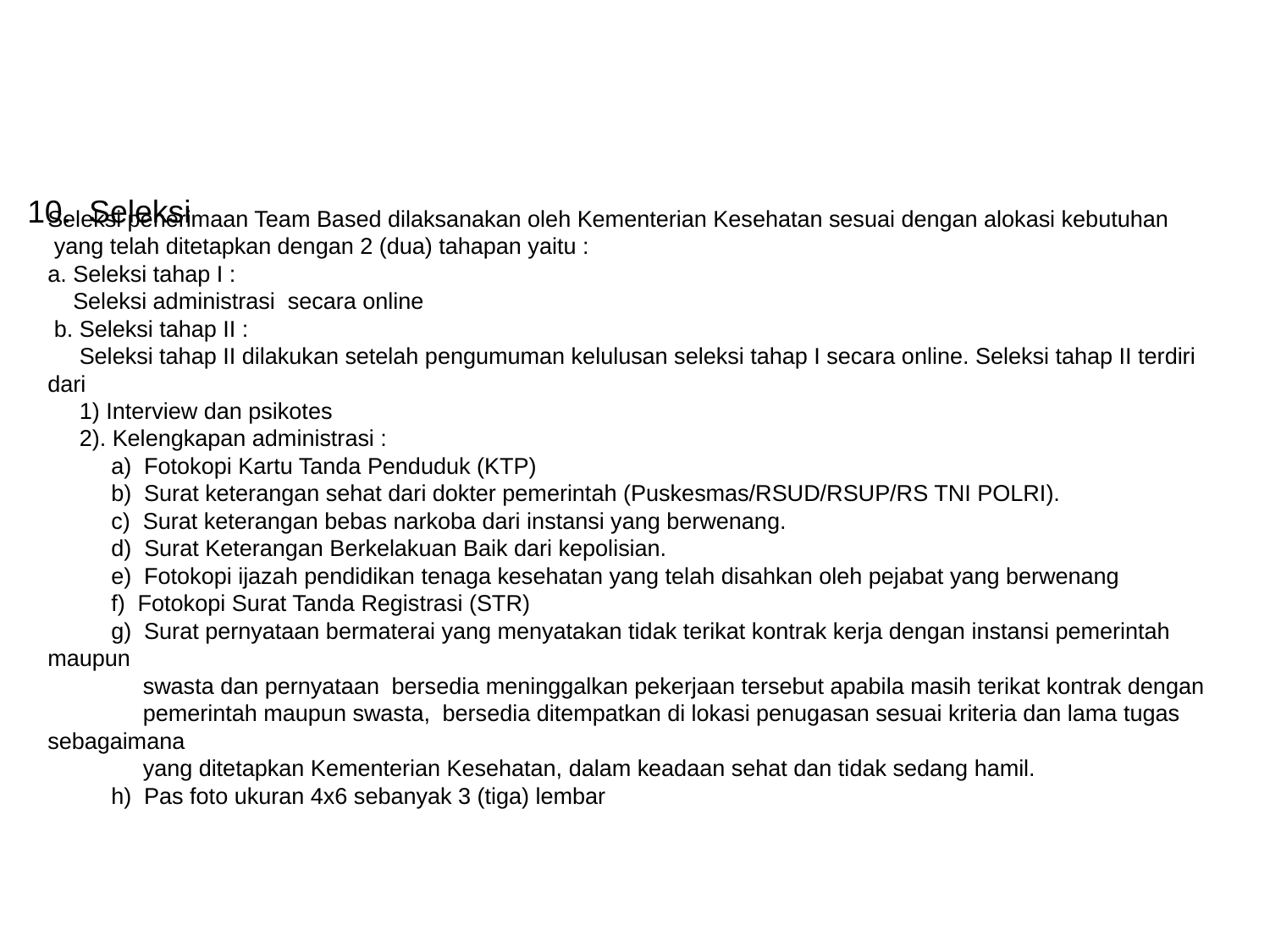

10.  Seleksi
Seleksi penerimaan Team Based dilaksanakan oleh Kementerian Kesehatan sesuai dengan alokasi kebutuhan
 yang telah ditetapkan dengan 2 (dua) tahapan yaitu :
a. Seleksi tahap I :
    Seleksi administrasi  secara online
 b. Seleksi tahap II :
     Seleksi tahap II dilakukan setelah pengumuman kelulusan seleksi tahap I secara online. Seleksi tahap II terdiri dari
     1) Interview dan psikotes
     2). Kelengkapan administrasi :
          a)  Fotokopi Kartu Tanda Penduduk (KTP)
          b)  Surat keterangan sehat dari dokter pemerintah (Puskesmas/RSUD/RSUP/RS TNI POLRI).
          c)  Surat keterangan bebas narkoba dari instansi yang berwenang.
          d)  Surat Keterangan Berkelakuan Baik dari kepolisian.
          e)  Fotokopi ijazah pendidikan tenaga kesehatan yang telah disahkan oleh pejabat yang berwenang
          f)  Fotokopi Surat Tanda Registrasi (STR)
          g)  Surat pernyataan bermaterai yang menyatakan tidak terikat kontrak kerja dengan instansi pemerintah maupun
               swasta dan pernyataan  bersedia meninggalkan pekerjaan tersebut apabila masih terikat kontrak dengan
               pemerintah maupun swasta,  bersedia ditempatkan di lokasi penugasan sesuai kriteria dan lama tugas sebagaimana
               yang ditetapkan Kementerian Kesehatan, dalam keadaan sehat dan tidak sedang hamil.
          h)  Pas foto ukuran 4x6 sebanyak 3 (tiga) lembar